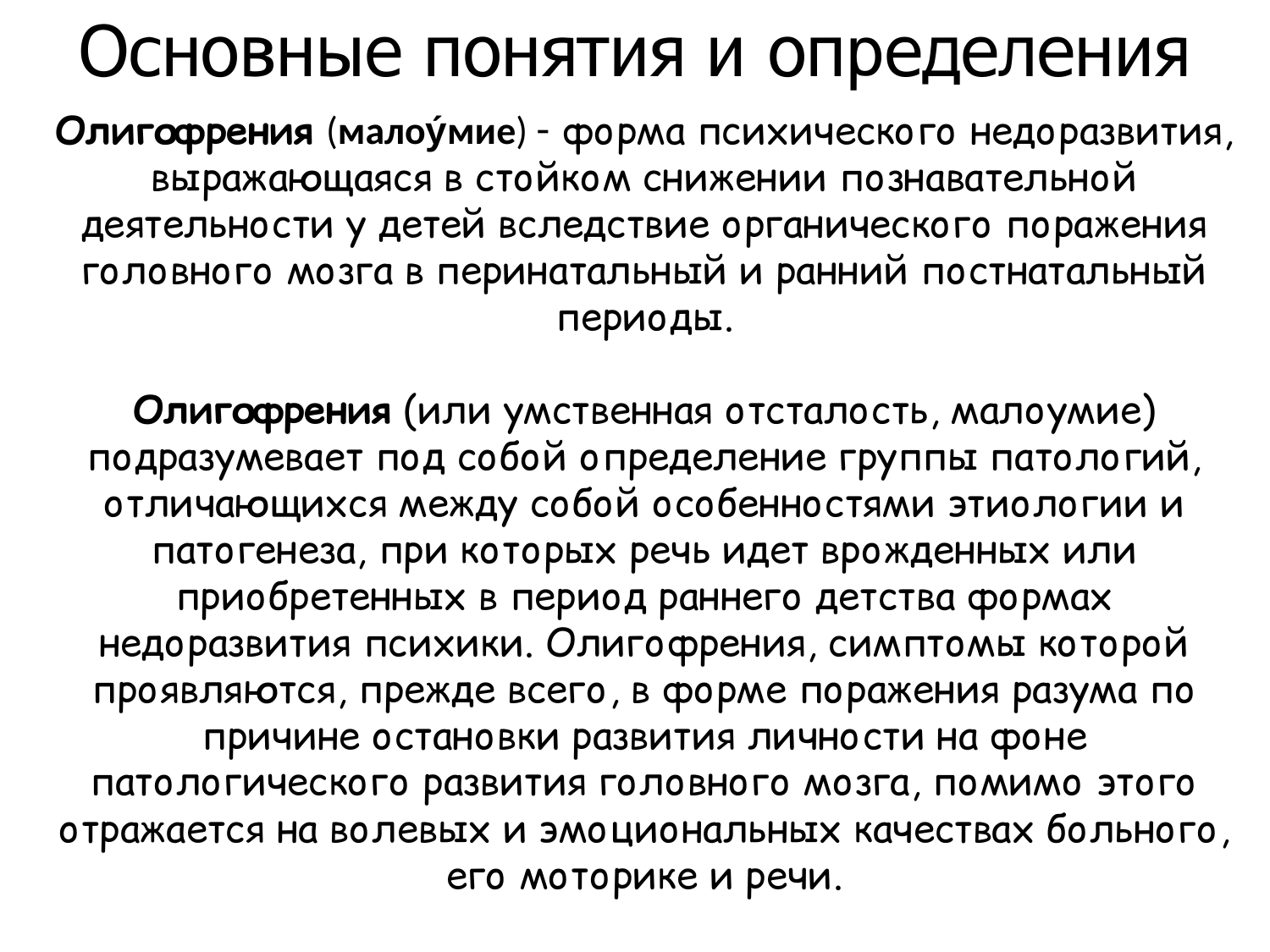

Основные понятия и определения
Олигофрения (малоу́мие) - форма психического недоразвития, выражающаяся в стойком снижении познавательной деятельности у детей вследствие органического поражения головного мозга в перинатальный и ранний постнатальный периоды.

Олигофрения (или умственная отсталость, малоумие) подразумевает под собой определение группы патологий, отличающихся между собой особенностями этиологии и патогенеза, при которых речь идет врожденных или приобретенных в период раннего детства формах недоразвития психики. Олигофрения, симптомы которой проявляются, прежде всего, в форме поражения разума по причине остановки развития личности на фоне патологического развития головного мозга, помимо этого отражается на волевых и эмоциональных качествах больного, его моторике и речи.